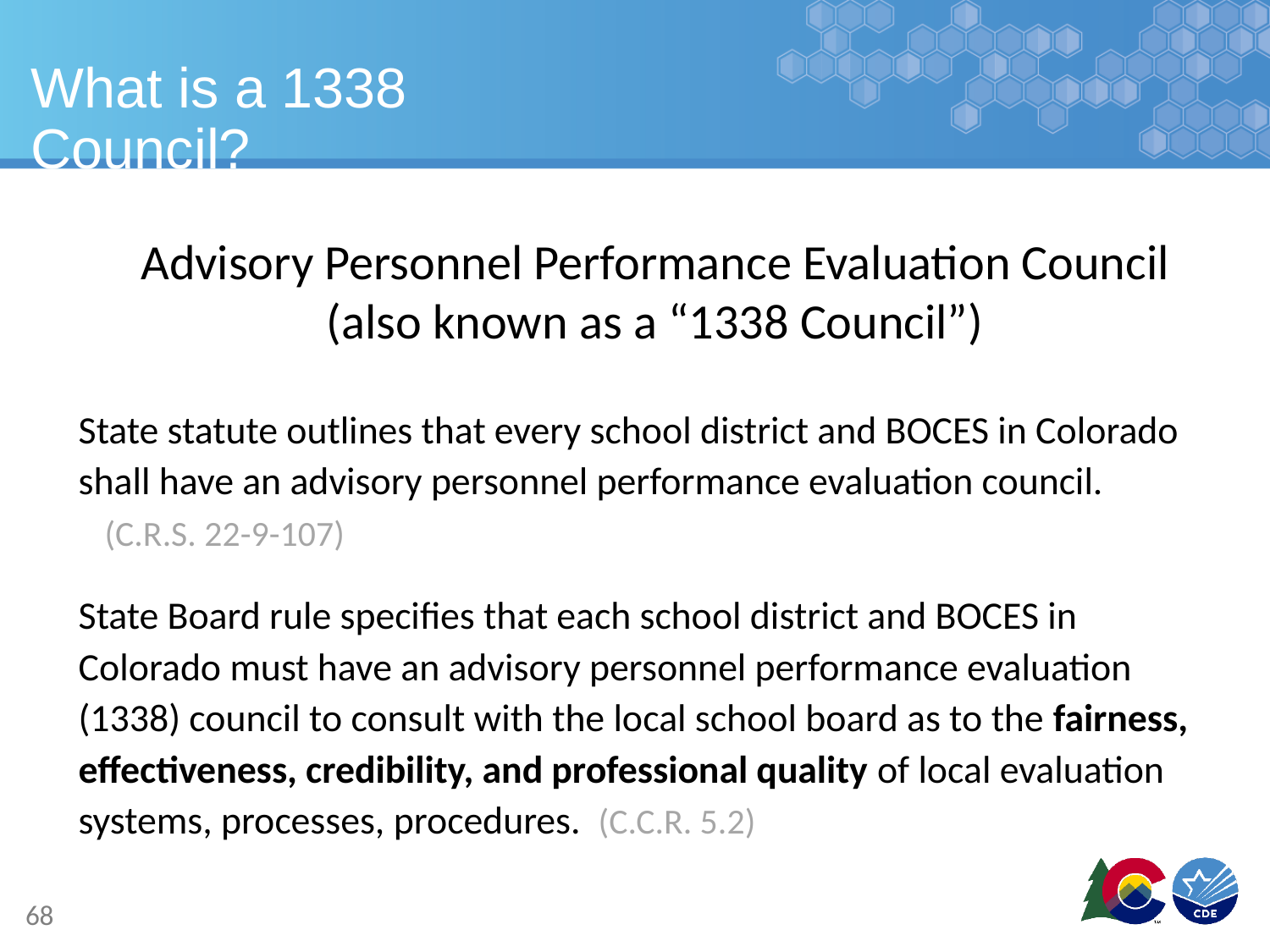

# What is a 1338 Council?
Advisory Personnel Performance Evaluation Council (also known as a “1338 Council”)
State statute outlines that every school district and BOCES in Colorado shall have an advisory personnel performance evaluation council.                 (C.R.S. 22-9-107)

State Board rule specifies that each school district and BOCES in Colorado must have an advisory personnel performance evaluation (1338) council to consult with the local school board as to the fairness, effectiveness, credibility, and professional quality of local evaluation systems, processes, procedures.  (C.C.R. 5.2)
68